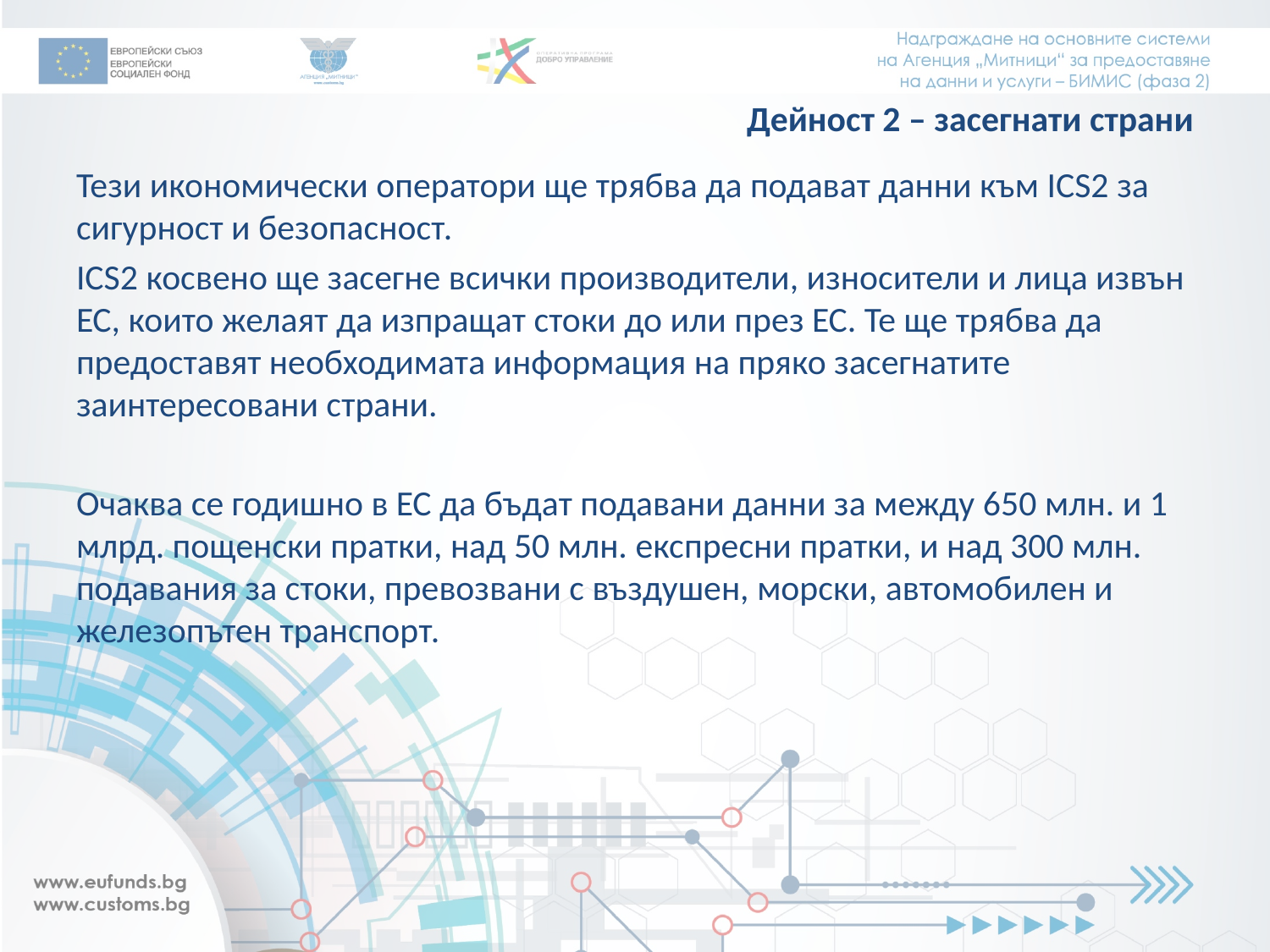

# Дейност 2 – засегнати страни
Тези икономически оператори ще трябва да подават данни към ICS2 за сигурност и безопасност.
ICS2 косвено ще засегне всички производители, износители и лица извън ЕС, които желаят да изпращат стоки до или през ЕС. Те ще трябва да предоставят необходимата информация на пряко засегнатите заинтересовани страни.

Очаква се годишно в ЕС да бъдат подавани данни за между 650 млн. и 1 млрд. пощенски пратки, над 50 млн. експресни пратки, и над 300 млн. подавания за стоки, превозвани с въздушен, морски, автомобилен и железопътен транспорт.